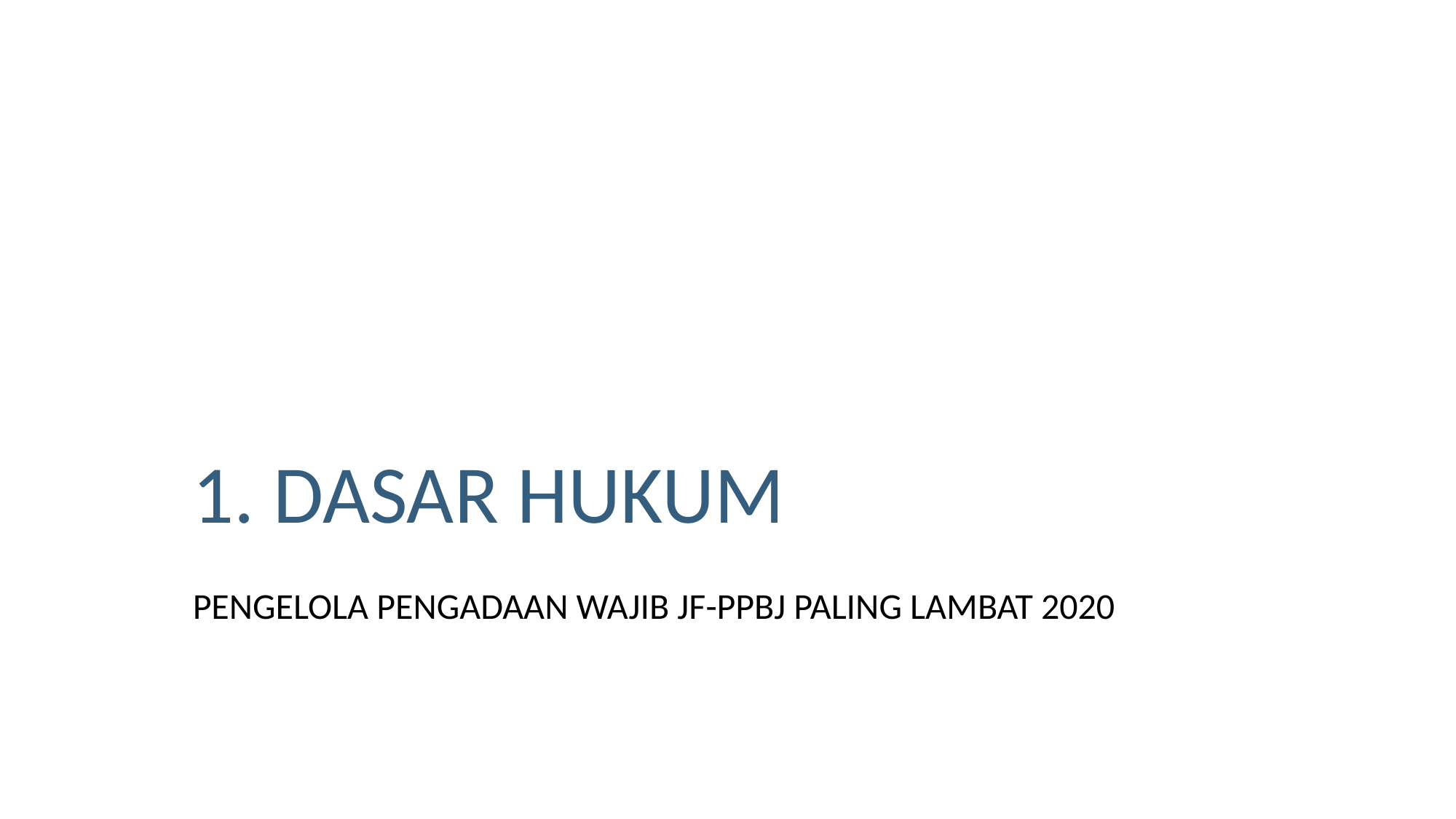

# 1. DASAR HUKUM
PENGELOLA PENGADAAN WAJIB JF-PPBJ PALING LAMBAT 2020